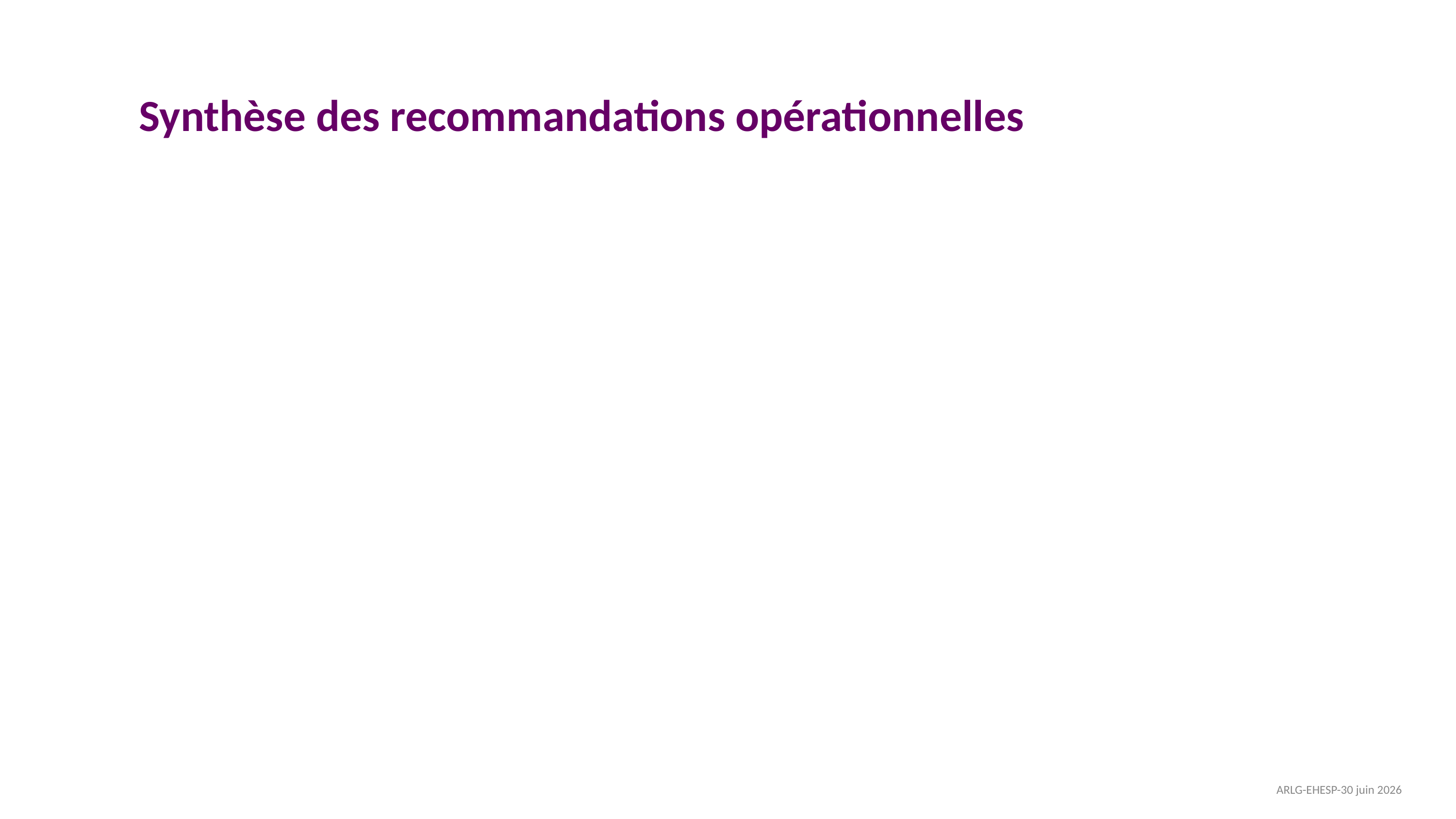

# Synthèse des recommandations opérationnelles

ARLG-EHESP-30 juin 2026